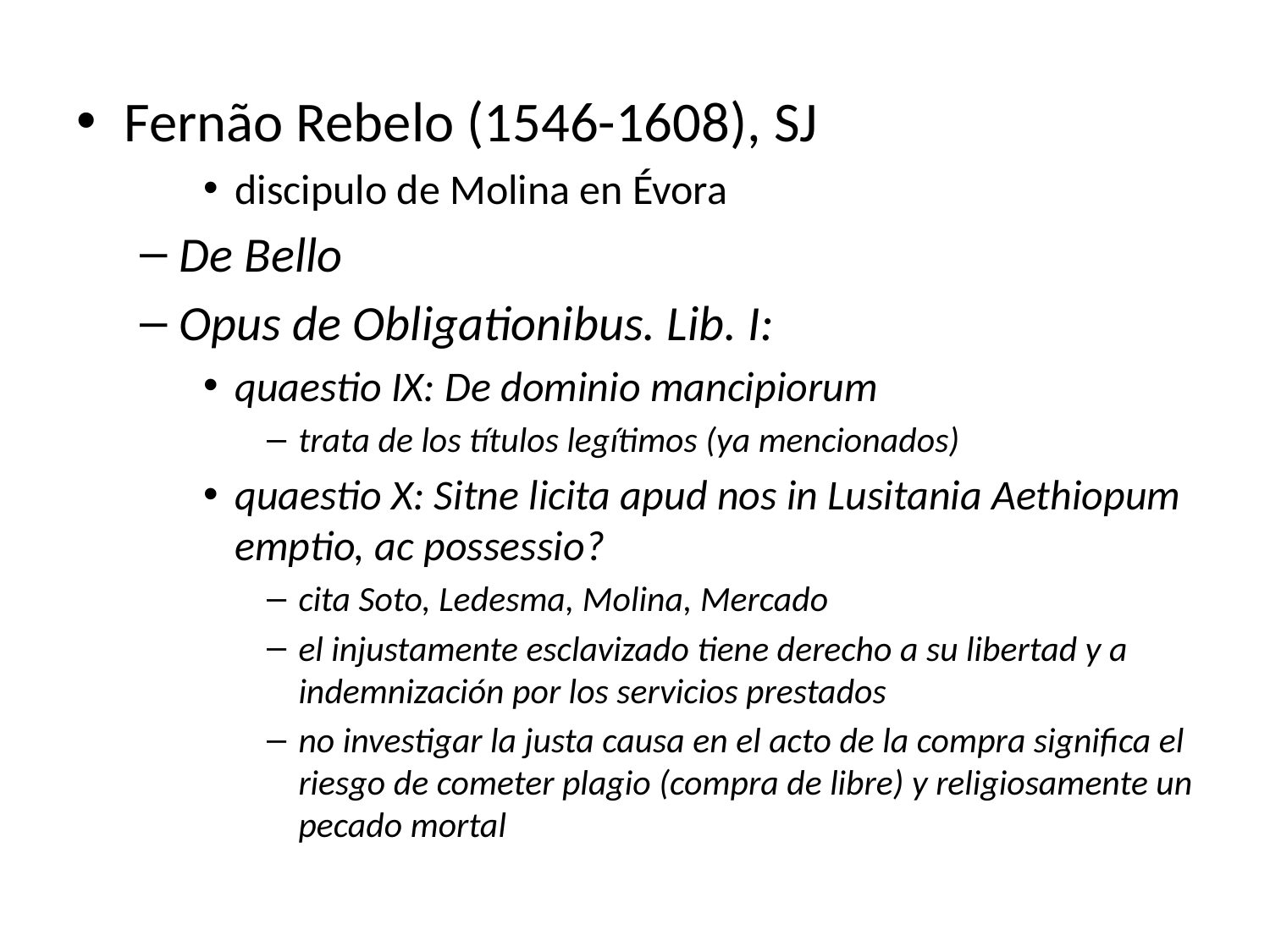

Fernão Rebelo (1546-1608), SJ
discipulo de Molina en Évora
De Bello
Opus de Obligationibus. Lib. I:
quaestio IX: De dominio mancipiorum
trata de los títulos legítimos (ya mencionados)
quaestio X: Sitne licita apud nos in Lusitania Aethiopum emptio, ac possessio?
cita Soto, Ledesma, Molina, Mercado
el injustamente esclavizado tiene derecho a su libertad y a indemnización por los servicios prestados
no investigar la justa causa en el acto de la compra significa el riesgo de cometer plagio (compra de libre) y religiosamente un pecado mortal